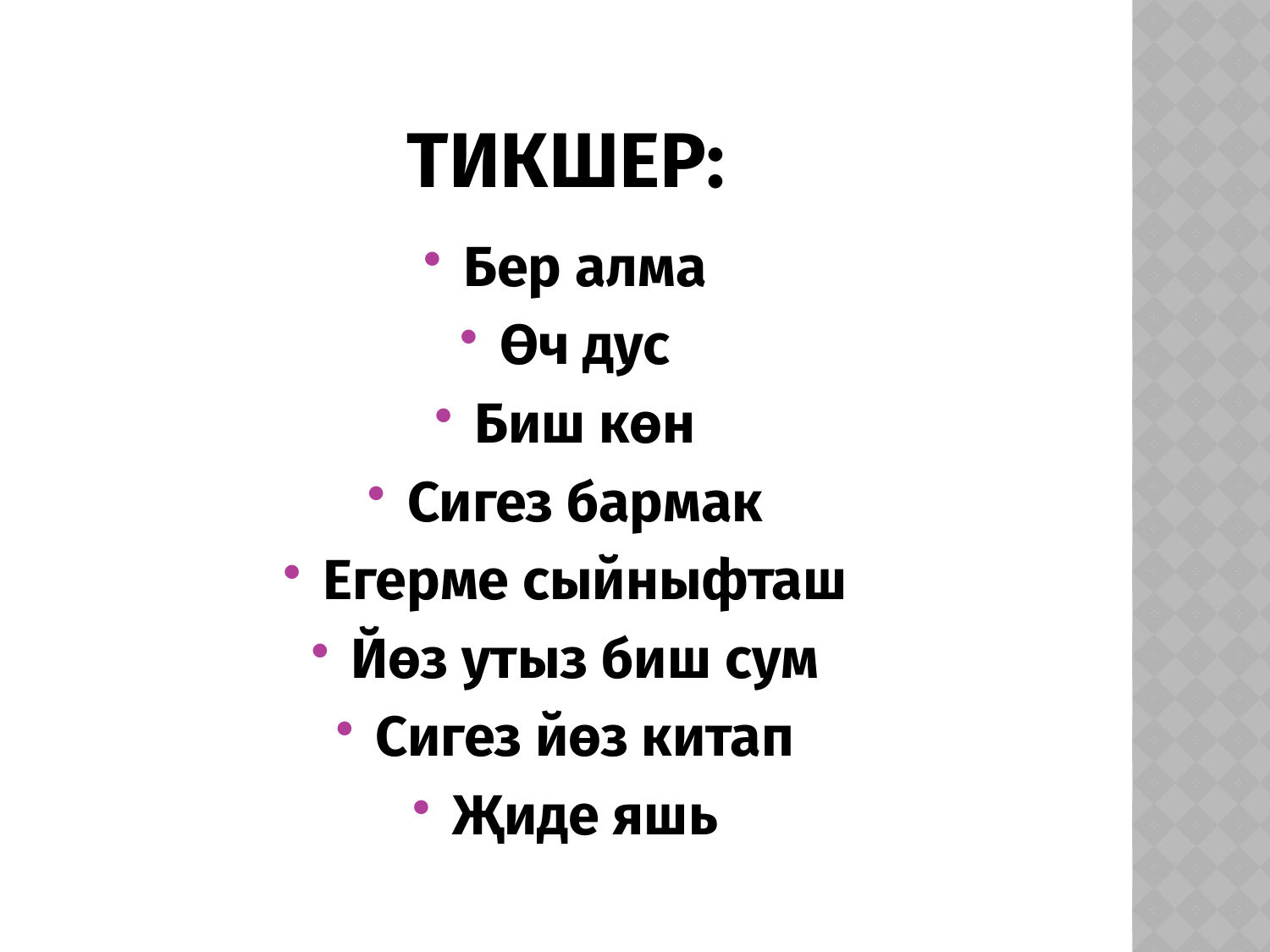

# Тикшер:
Бер алма
Өч дус
Биш көн
Сигез бармак
Егерме сыйныфташ
Йөз утыз биш сум
Сигез йөз китап
Җиде яшь